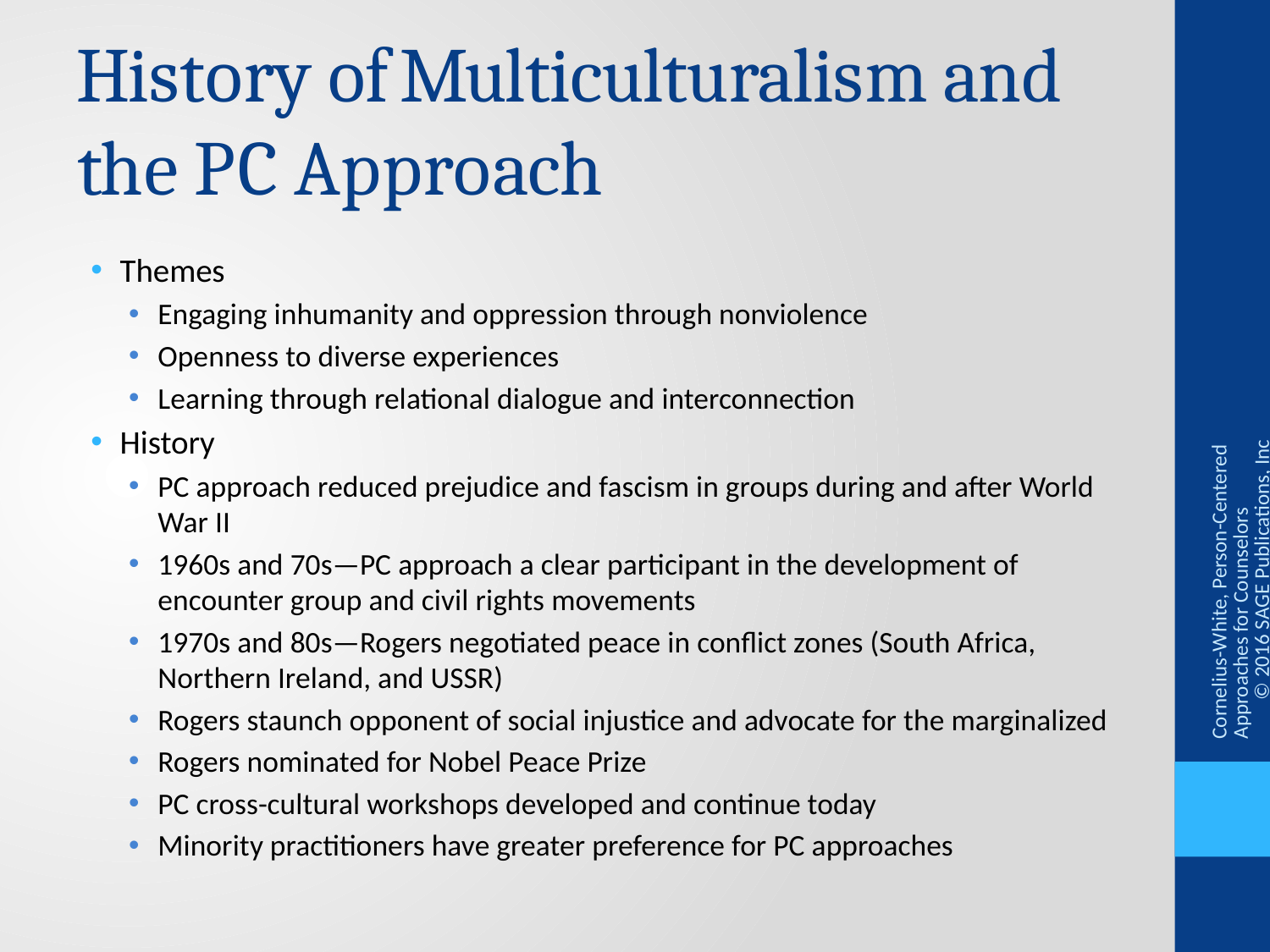

# History of Multiculturalism and the PC Approach
Themes
Engaging inhumanity and oppression through nonviolence
Openness to diverse experiences
Learning through relational dialogue and interconnection
History
PC approach reduced prejudice and fascism in groups during and after World War II
1960s and 70s—PC approach a clear participant in the development of encounter group and civil rights movements
1970s and 80s—Rogers negotiated peace in conflict zones (South Africa, Northern Ireland, and USSR)
Rogers staunch opponent of social injustice and advocate for the marginalized
Rogers nominated for Nobel Peace Prize
PC cross-cultural workshops developed and continue today
Minority practitioners have greater preference for PC approaches

Cornelius-White, Person-Centered Approaches for Counselors                      © 2016 SAGE Publications, Inc.